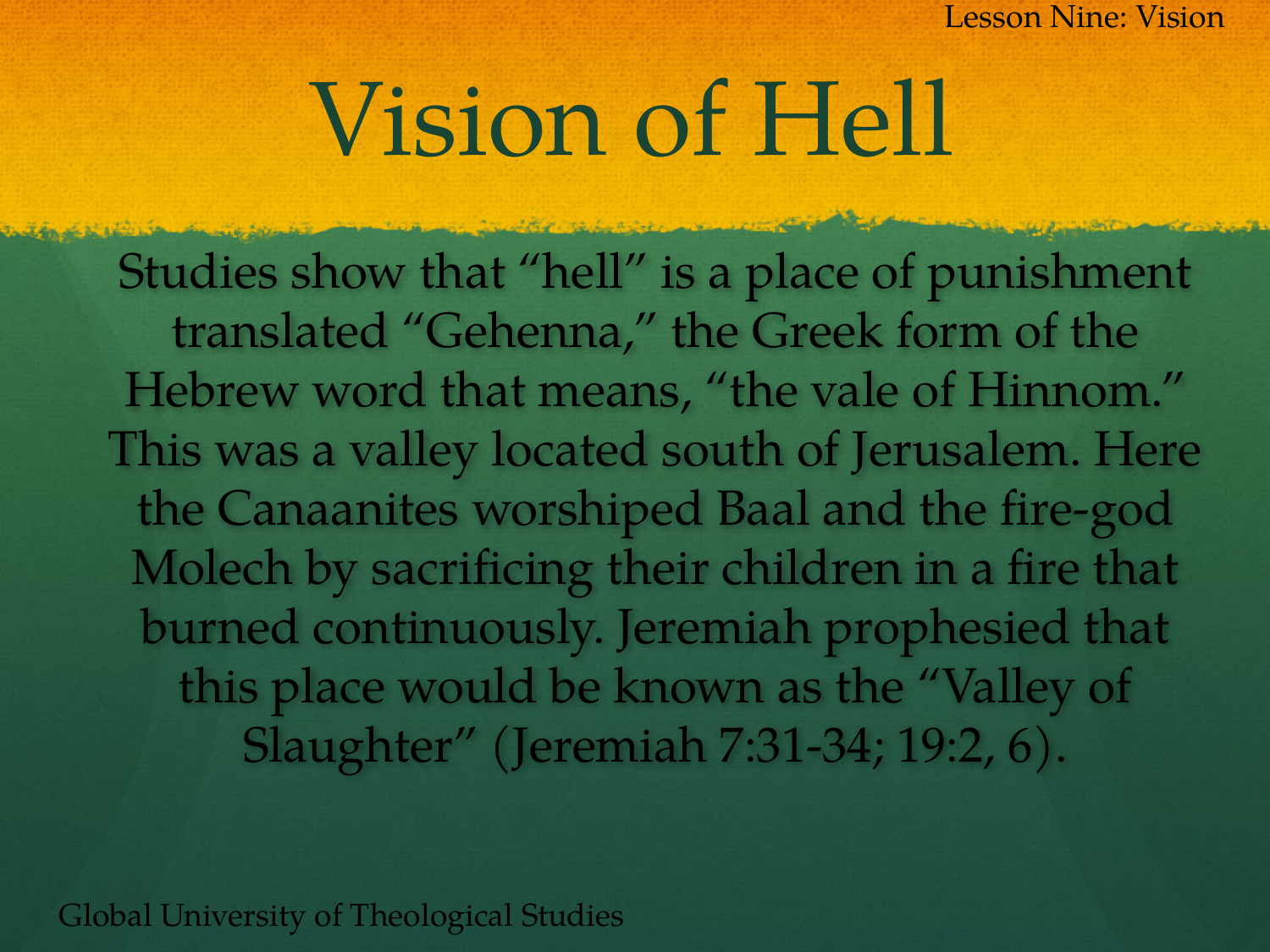

Lesson Nine: Vision

# Vision of Hell
	Studies show that “hell” is a place of punishment translated “Gehenna,” the Greek form of the Hebrew word that means, “the vale of Hinnom.” This was a valley located south of Jerusalem. Here the Canaanites worshiped Baal and the fire-god Molech by sacrificing their children in a fire that burned continuously. Jeremiah prophesied that this place would be known as the “Valley of Slaughter” (Jeremiah 7:31-34; 19:2, 6).
Global University of Theological Studies